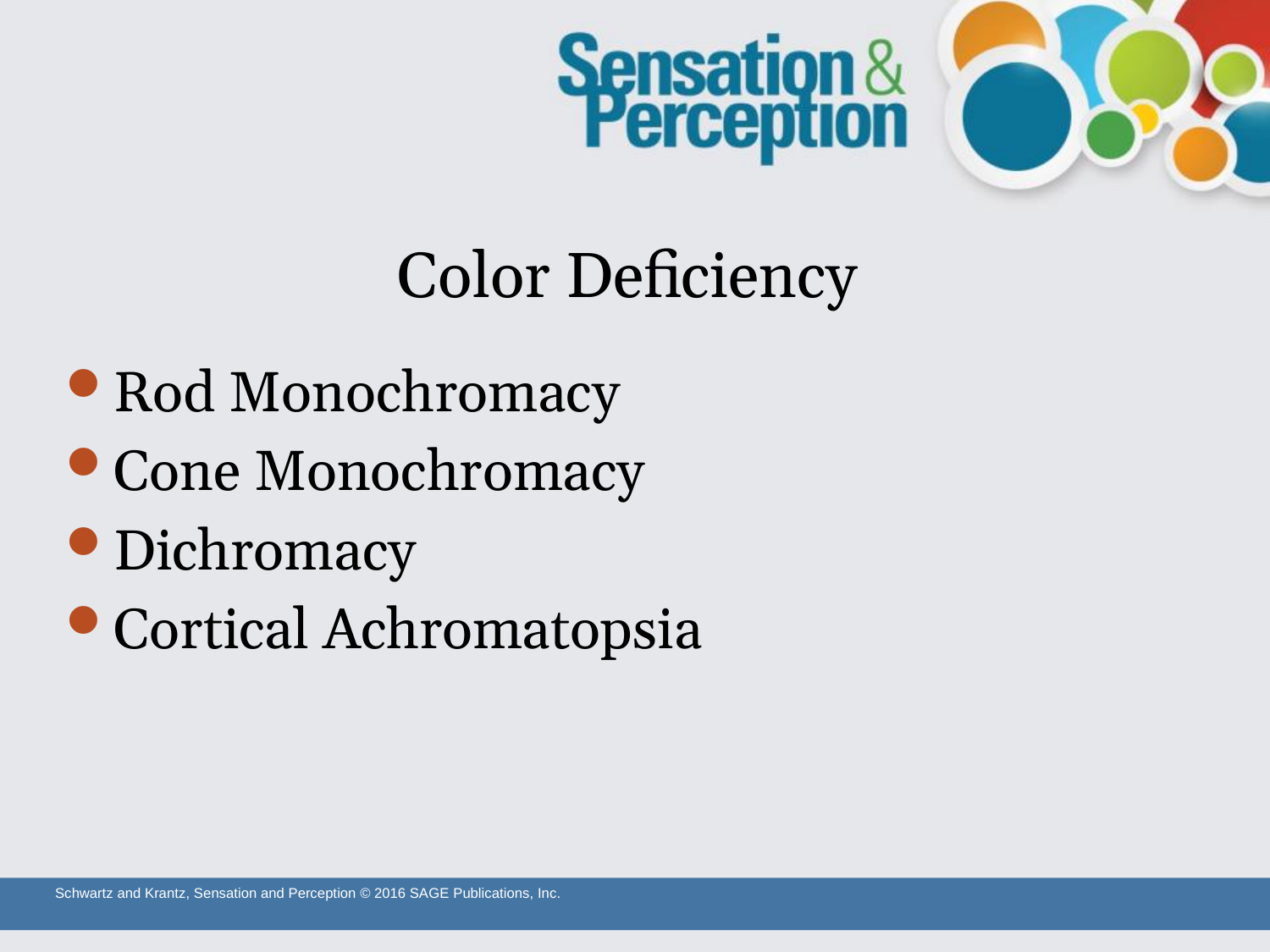

# Color Deficiency
Rod Monochromacy
Cone Monochromacy
Dichromacy
Cortical Achromatopsia
Schwartz and Krantz, Sensation and Perception © 2016 SAGE Publications, Inc.